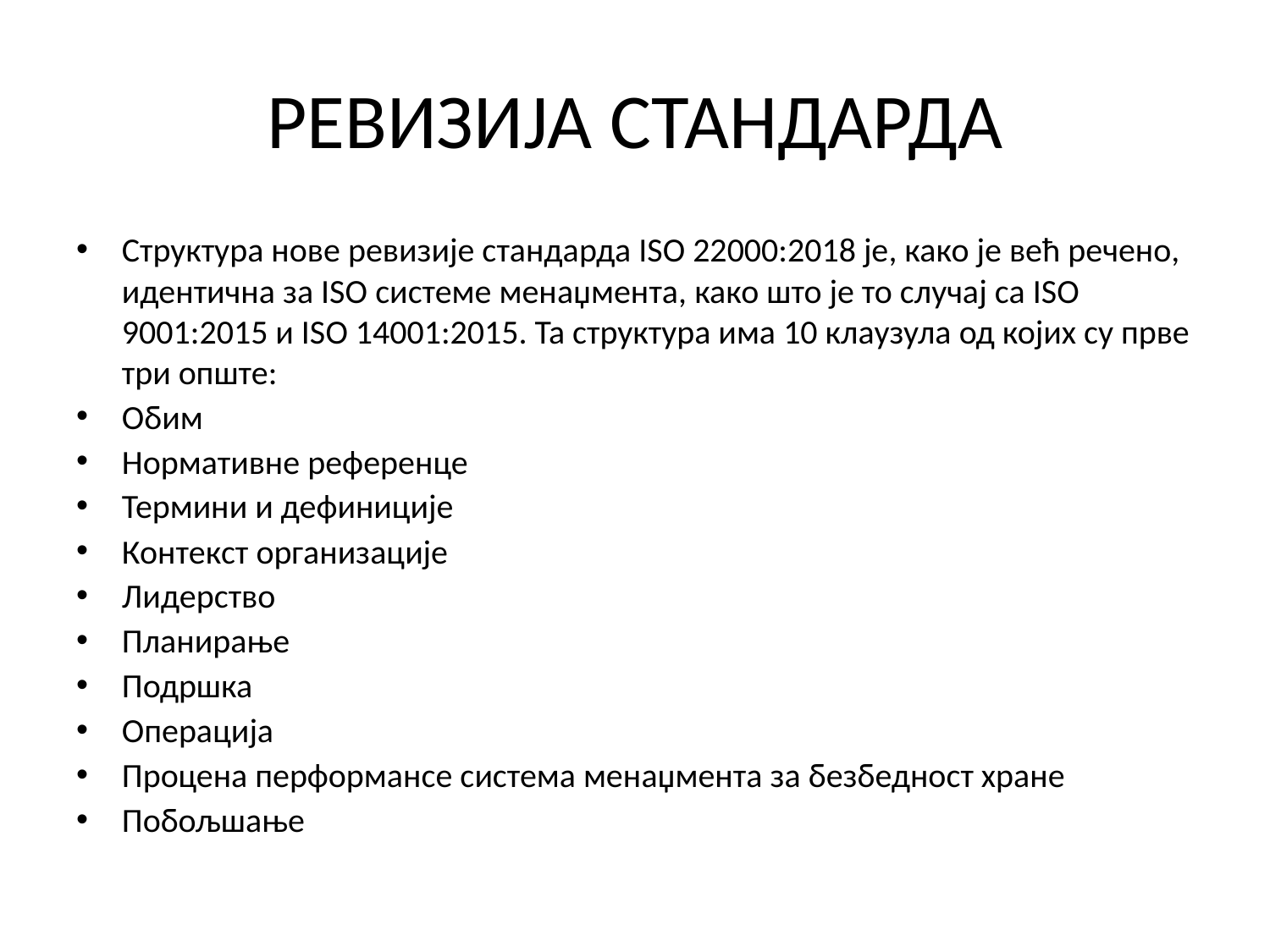

# РЕВИЗИЈА СТАНДАРДА
Структура нове ревизије стандарда ISO 22000:2018 је, како је већ речено, идентична за ISO системе менаџмента, како што је то случај са ISO 9001:2015 и ISO 14001:2015. Та структура има 10 клаузула од којих су прве три опште:
Обим
Нормативне референце
Термини и дефиниције
Контекст организације
Лидерство
Планирање
Подршка
Операција
Процена перформансе система менаџмента за безбедност хране
Побољшањe